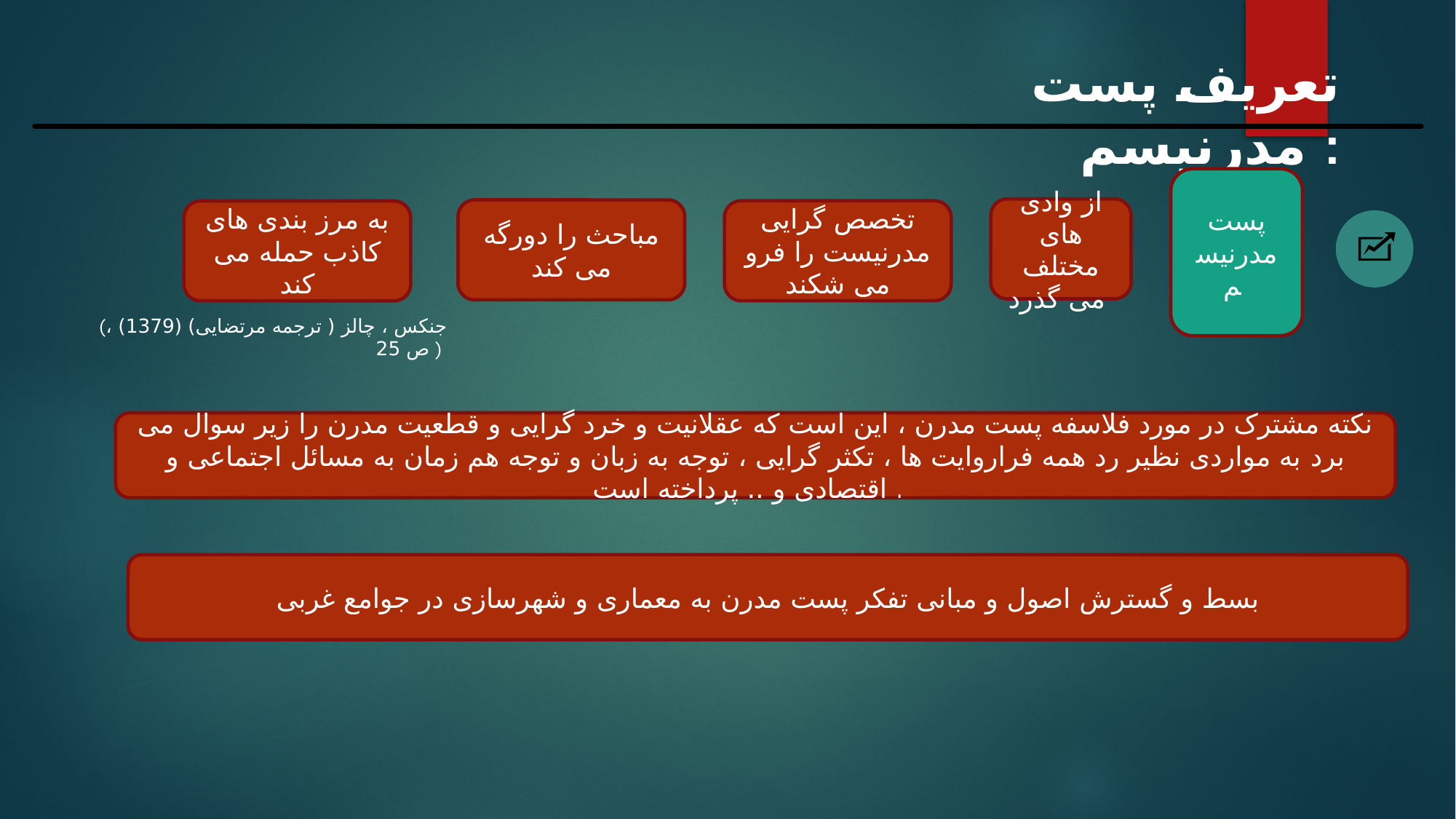

تعریف پست مدرنیسم :
پست مدرنیسم
از وادی های مختلف می گذرد
مباحث را دورگه می کند
تخصص گرایی مدرنیست را فرو می شکند
به مرز بندی های کاذب حمله می کند

(جنکس ، چالز ( ترجمه مرتضایی) (1379) ، ص 25 )
نکته مشترک در مورد فلاسفه پست مدرن ، این است که عقلانیت و خرد گرایی و قطعیت مدرن را زیر سوال می برد به مواردی نظیر رد همه فراروایت ها ، تکثر گرایی ، توجه به زبان و توجه هم زمان به مسائل اجتماعی و اقتصادی و .. پرداخته است .
بسط و گسترش اصول و مبانی تفکر پست مدرن به معماری و شهرسازی در جوامع غربی